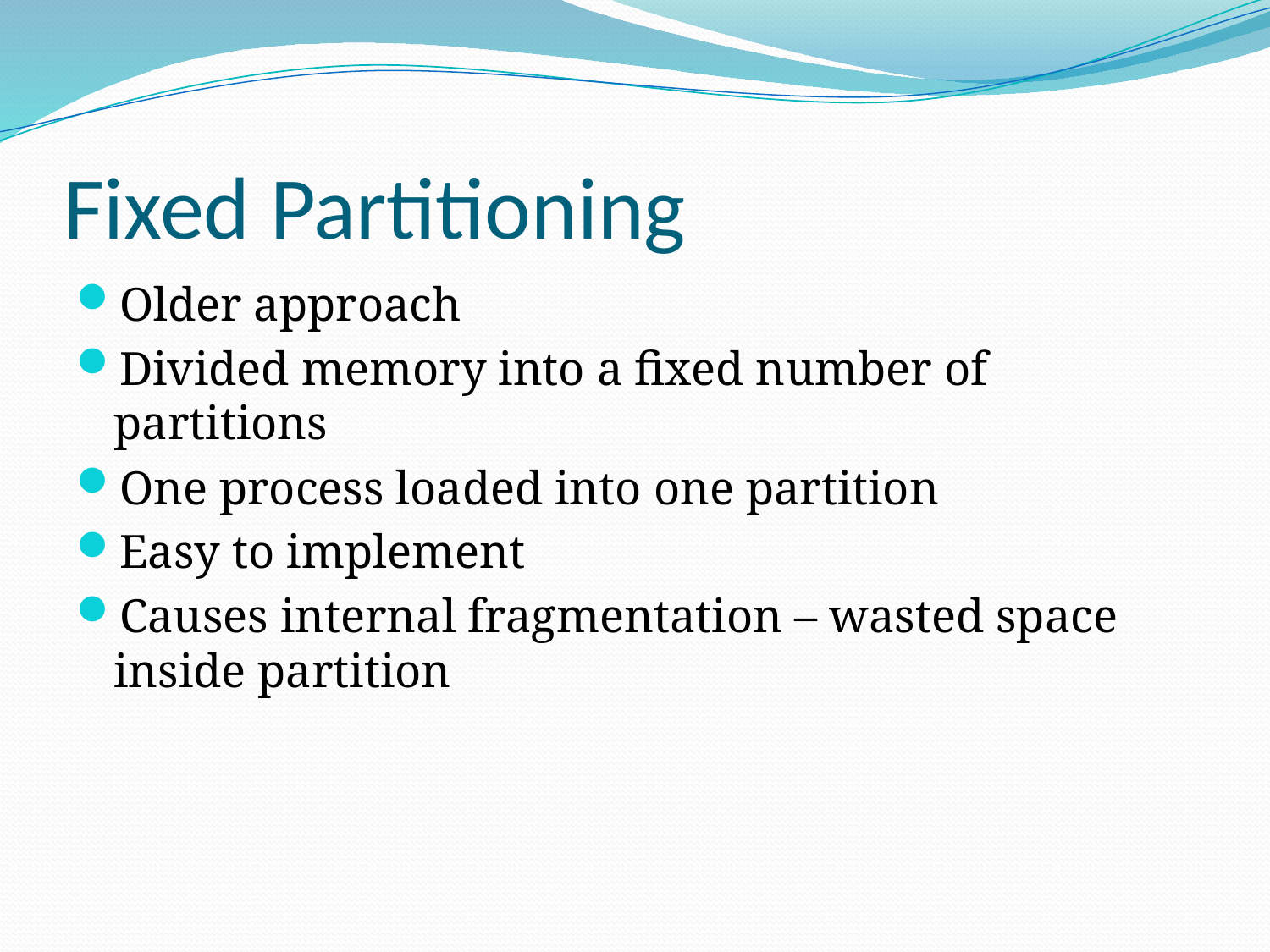

# Fixed Partitioning
Older approach
Divided memory into a fixed number of partitions
One process loaded into one partition
Easy to implement
Causes internal fragmentation – wasted space inside partition